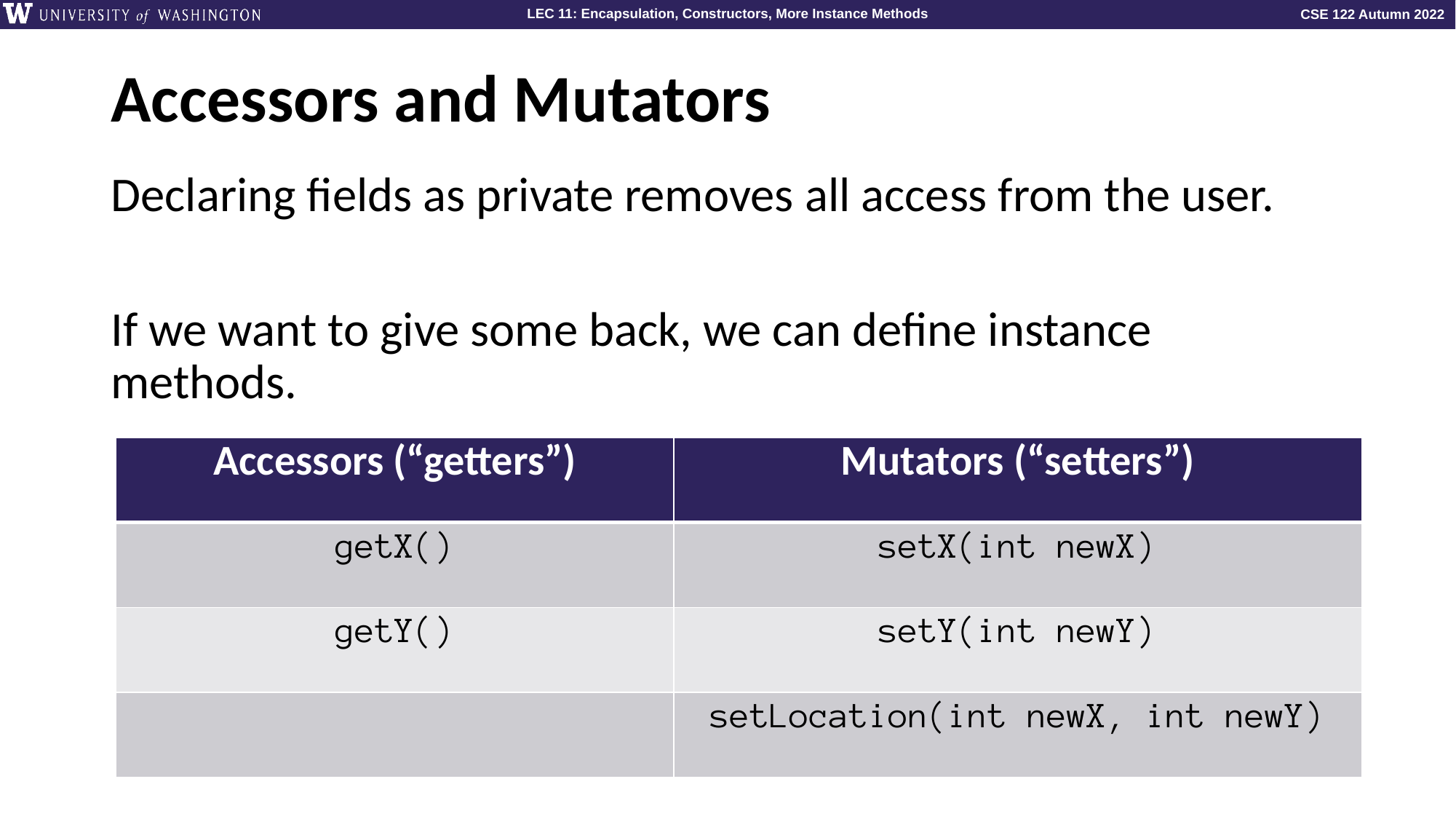

# Accessors and Mutators
Declaring fields as private removes all access from the user.

If we want to give some back, we can define instance methods.

| Accessors (“getters”) | Mutators (“setters”) |
| --- | --- |
| getX() | setX(int newX) |
| getY() | setY(int newY) |
|  | setLocation(int newX, int newY) |